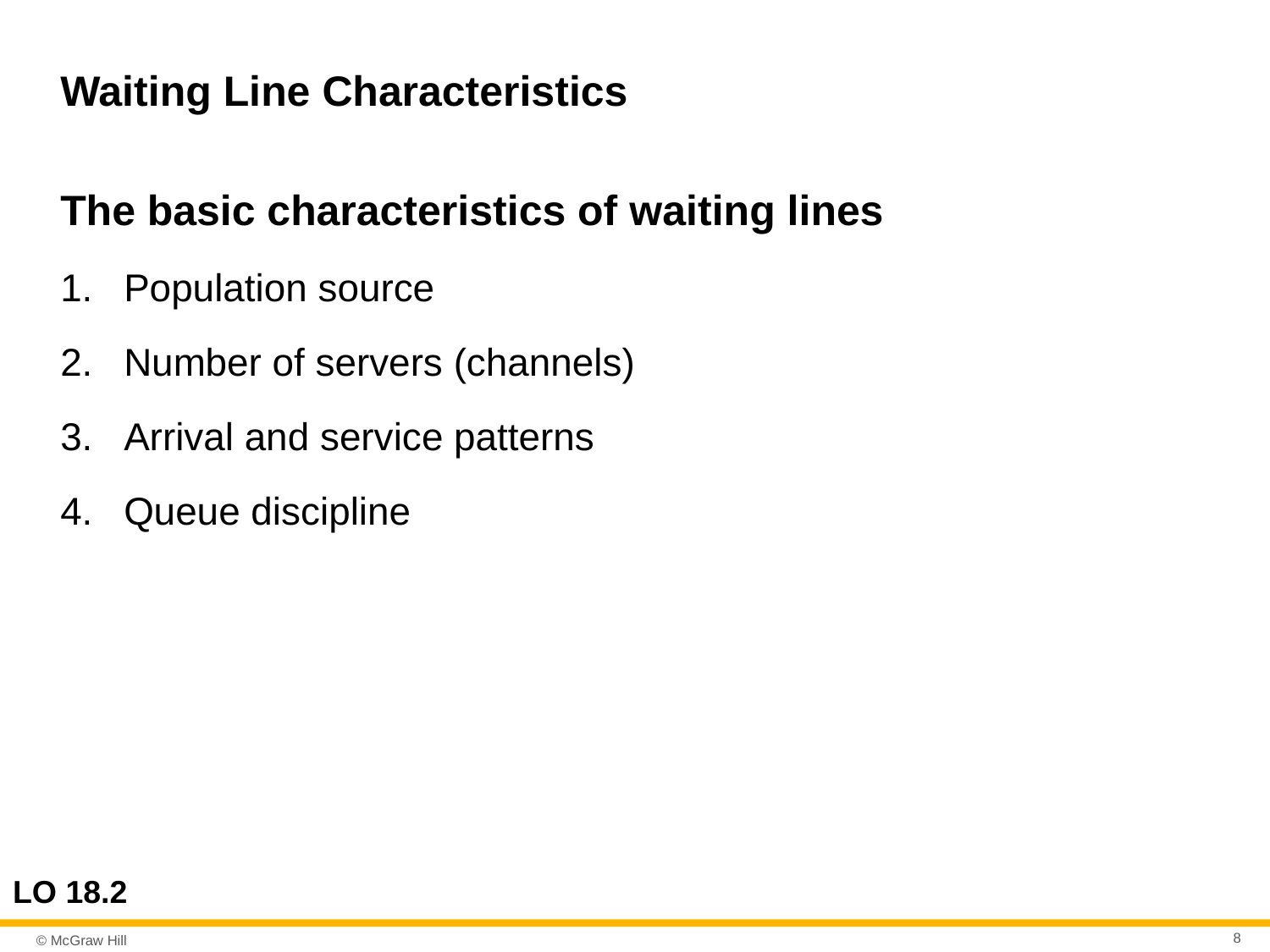

# Waiting Line Characteristics
The basic characteristics of waiting lines
Population source
Number of servers (channels)
Arrival and service patterns
Queue discipline
LO 18.2